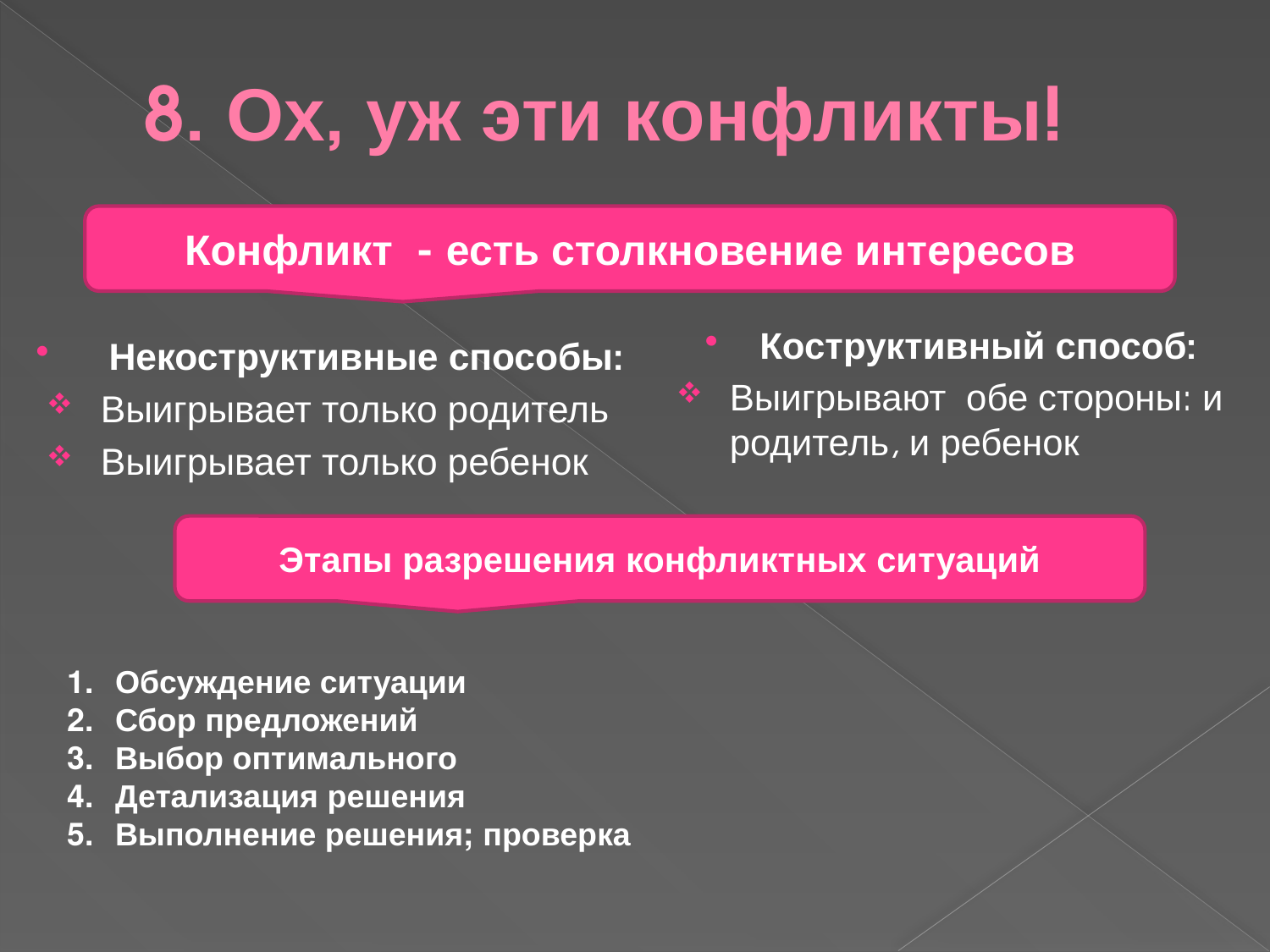

# 8. Ох, уж эти конфликты!
Конфликт  - есть столкновение интересов
Коструктивный способ:
Выигрывают  обе стороны: и родитель, и ребенок
Некоструктивные способы:
Выигрывает только родитель
Выигрывает только ребенок
Этапы разрешения конфликтных ситуаций

Обсуждение ситуации
Сбор предложений
Выбор оптимального
Детализация решения
Выполнение решения; проверка